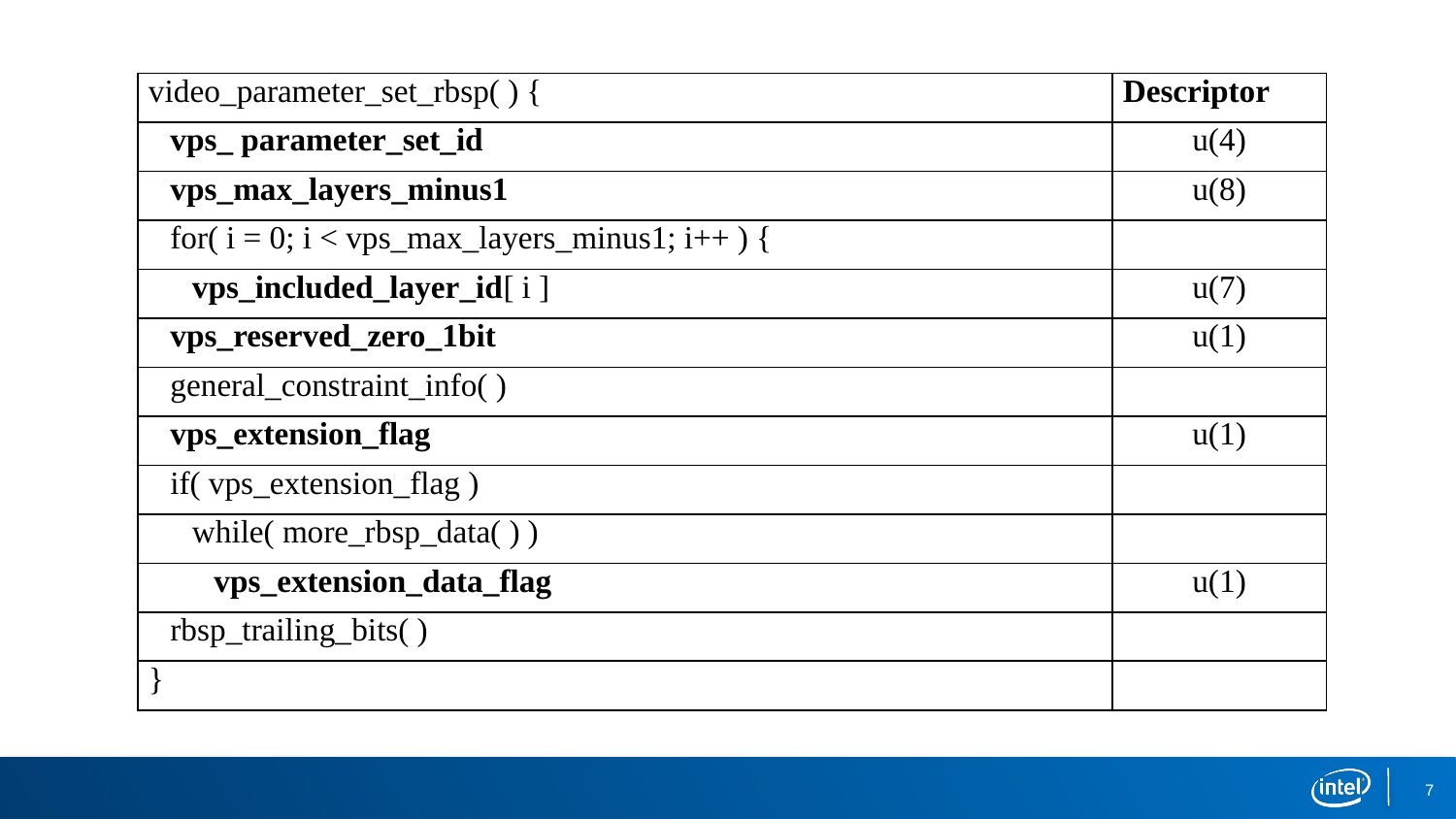

| video\_parameter\_set\_rbsp( ) { | Descriptor |
| --- | --- |
| vps\_ parameter\_set\_id | u(4) |
| vps\_max\_layers\_minus1 | u(8) |
| for( i = 0; i < vps\_max\_layers\_minus1; i++ ) { |  |
| vps\_included\_layer\_id[ i ] | u(7) |
| vps\_reserved\_zero\_1bit | u(1) |
| general\_constraint\_info( ) |  |
| vps\_extension\_flag | u(1) |
| if( vps\_extension\_flag ) |  |
| while( more\_rbsp\_data( ) ) |  |
| vps\_extension\_data\_flag | u(1) |
| rbsp\_trailing\_bits( ) |  |
| } |  |
7